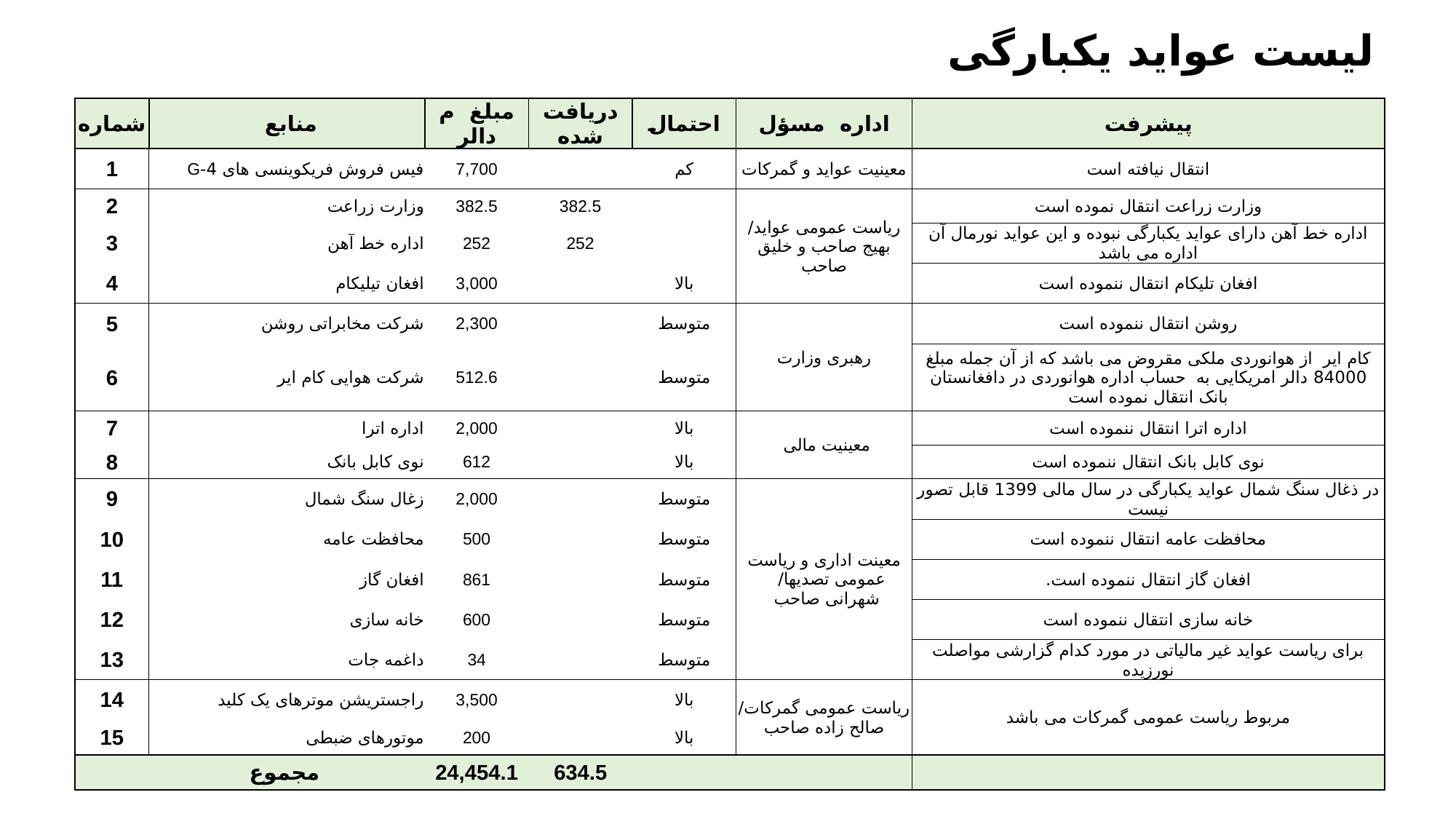

لیست عواید یکبارگی
| شماره |  | منابع | مبلغ م دالر | دریافت شده | احتمال | اداره مسؤل | پیشرفت |
| --- | --- | --- | --- | --- | --- | --- | --- |
| 1 |  | فیس فروش فریکوینسی های 4-G | 7,700 |  | کم | معینیت عواید و گمرکات | انتقال نیافته است |
| 2 |  | وزارت زراعت | 382.5 | 382.5 |  | ریاست عمومی عواید/ بهیج صاحب و خلیق صاحب | وزارت زراعت انتقال نموده است |
| 3 |  | اداره خط آهن | 252 | 252 |  |  | اداره خط آهن دارای عواید یکبارگی نبوده و این عواید نورمال آن اداره می باشد |
| 4 |  | افغان تیلیکام | 3,000 |  | بالا |  | افغان تلیکام انتقال ننموده است |
| 5 |  | شرکت مخابراتی روشن | 2,300 |  | متوسط | رهبری وزارت | روشن انتقال ننموده است |
| 6 |  | شرکت هوایی کام ایر | 512.6 |  | متوسط |  | کام ایر از هوانوردی ملکی مقروض می باشد که از آن جمله مبلغ 84000 دالر امریکایی به حساب اداره هوانوردی در دافغانستان بانک انتقال نموده است |
| 7 |  | اداره اترا | 2,000 |  | بالا | معینیت مالی | اداره اترا انتقال ننموده است |
| 8 |  | نوی کابل بانک | 612 |  | بالا |  | نوی کابل بانک انتقال ننموده است |
| 9 |  | زغال سنگ شمال | 2,000 |  | متوسط | معینت اداری و ریاست عمومی تصدیها/ شهرانی صاحب | در ذغال سنگ شمال عواید یکبارگی در سال مالی 1399 قابل تصور نیست |
| 10 |  | محافظت عامه | 500 |  | متوسط |  | محافظت عامه انتقال ننموده است |
| 11 |  | افغان گاز | 861 |  | متوسط |  | افغان گاز انتقال ننموده است. |
| 12 |  | خانه سازی | 600 |  | متوسط |  | خانه سازی انتقال ننموده است |
| 13 |  | داغمه جات | 34 |  | متوسط |  | برای ریاست عواید غیر مالیاتی در مورد کدام گزارشی مواصلت نورزیده |
| 14 |  | راجستریشن موترهای یک کلید | 3,500 |  | بالا | ریاست عمومی گمرکات/ صالح زاده صاحب | مربوط ریاست عمومی گمرکات می باشد |
| 15 |  | موتورهای ضبطی | 200 |  | بالا |  |  |
| مجموع |  |  | 24,454.1 | 634.5 |  |  |  |